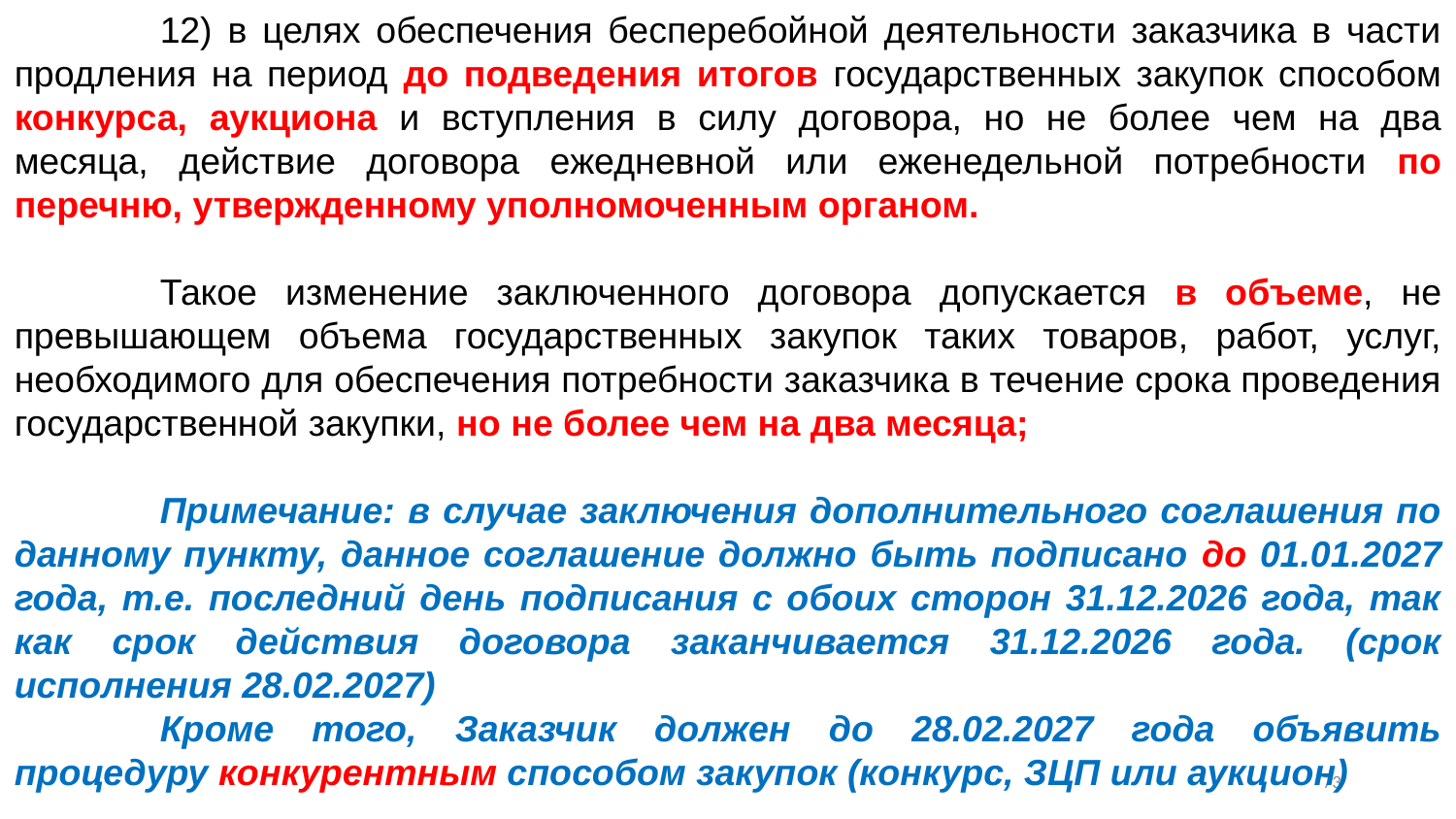

12) в целях обеспечения бесперебойной деятельности заказчика в части продления на период до подведения итогов государственных закупок способом конкурса, аукциона и вступления в силу договора, но не более чем на два месяца, действие договора ежедневной или еженедельной потребности по перечню, утвержденному уполномоченным органом.

	Такое изменение заключенного договора допускается в объеме, не превышающем объема государственных закупок таких товаров, работ, услуг, необходимого для обеспечения потребности заказчика в течение срока проведения государственной закупки, но не более чем на два месяца;

	Примечание: в случае заключения дополнительного соглашения по данному пункту, данное соглашение должно быть подписано до 01.01.2027 года, т.е. последний день подписания с обоих сторон 31.12.2026 года, так как срок действия договора заканчивается 31.12.2026 года. (срок исполнения 28.02.2027)
	Кроме того, Заказчик должен до 28.02.2027 года объявить процедуру конкурентным способом закупок (конкурс, ЗЦП или аукцион)

73